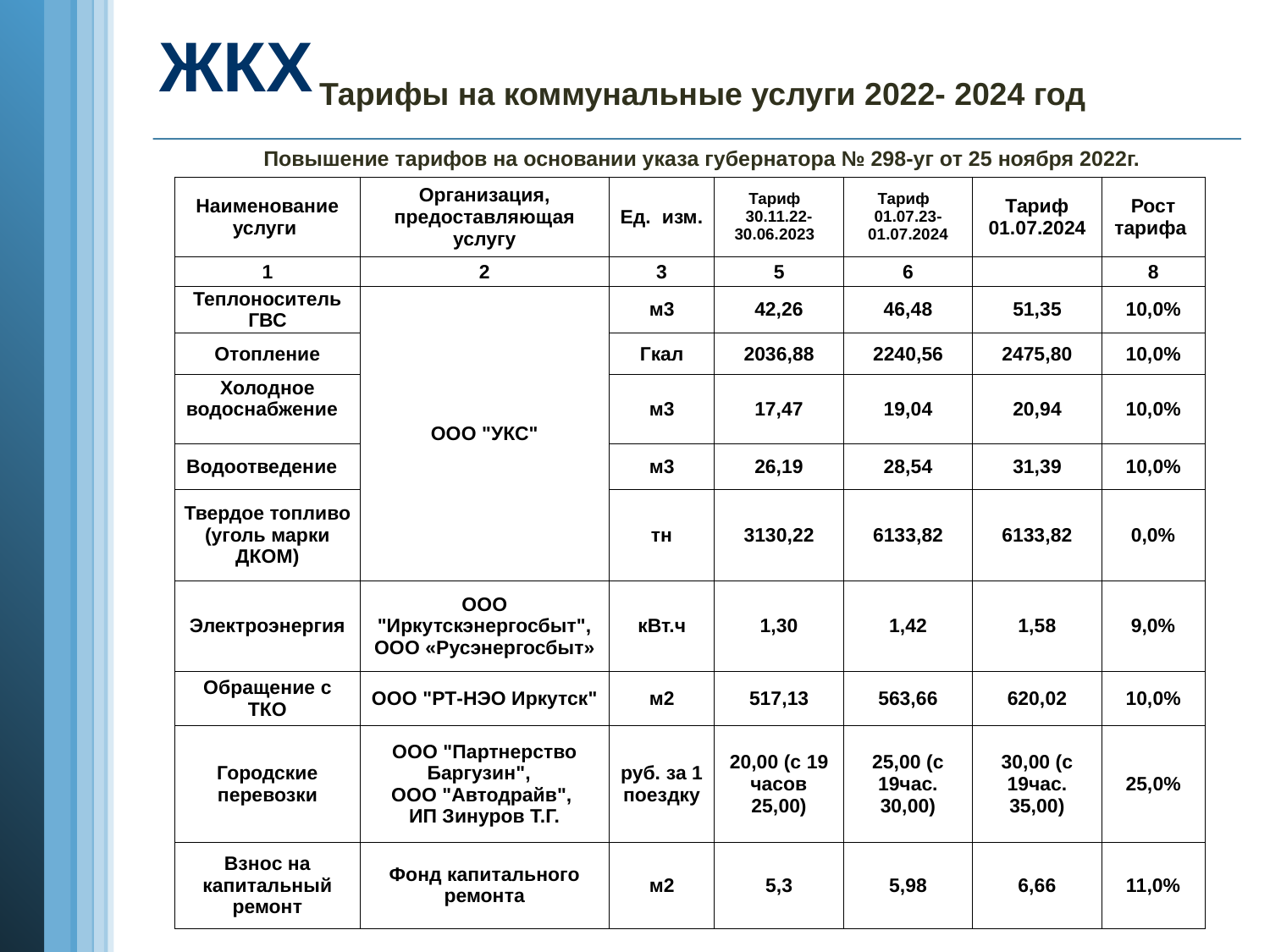

# ЖКХ
Тарифы на коммунальные услуги 2022- 2024 год
Повышение тарифов на основании указа губернатора № 298-уг от 25 ноября 2022г.
| Наименование услуги | Организация, предоставляющая услугу | Ед.  изм. | Тариф  30.11.22-30.06.2023 | Тариф  01.07.23-01.07.2024 | Тариф 01.07.2024 | Рост тарифа |
| --- | --- | --- | --- | --- | --- | --- |
| 1 | 2 | 3 | 5 | 6 |  | 8 |
| Теплоноситель ГВС | ООО "УКС" | м3 | 42,26 | 46,48 | 51,35 | 10,0% |
| Отопление |  | Гкал | 2036,88 | 2240,56 | 2475,80 | 10,0% |
| Холодное водоснабжение |  | м3 | 17,47 | 19,04 | 20,94 | 10,0% |
| Водоотведение |  | м3 | 26,19 | 28,54 | 31,39 | 10,0% |
| Твердое топливо (уголь марки ДКОМ) |  | тн | 3130,22 | 6133,82 | 6133,82 | 0,0% |
| Электроэнергия | ООО "Иркутскэнергосбыт", ООО «Русэнергосбыт» | кВт.ч | 1,30 | 1,42 | 1,58 | 9,0% |
| Обращение с ТКО | ООО "РТ-НЭО Иркутск" | м2 | 517,13 | 563,66 | 620,02 | 10,0% |
| Городские перевозки | ООО "Партнерство Баргузин",  ООО "Автодрайв", ИП Зинуров Т.Г. | руб. за 1 поездку | 20,00 (с 19 часов 25,00) | 25,00 (с 19час. 30,00) | 30,00 (с 19час. 35,00) | 25,0% |
| Взнос на капитальный ремонт | Фонд капитального ремонта | м2 | 5,3 | 5,98 | 6,66 | 11,0% |